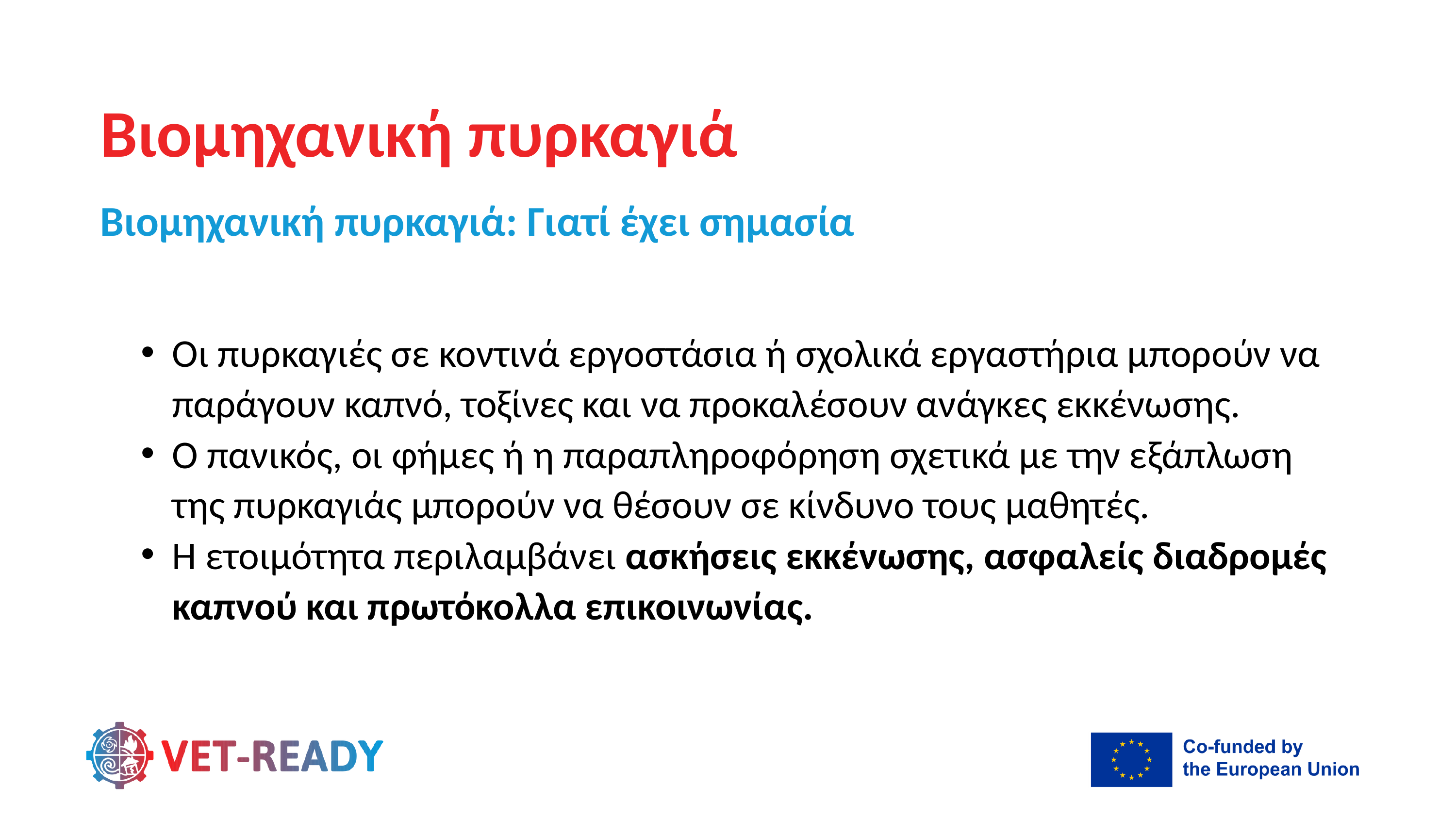

Βιομηχανική πυρκαγιά
Βιομηχανική πυρκαγιά: Γιατί έχει σημασία
Οι πυρκαγιές σε κοντινά εργοστάσια ή σχολικά εργαστήρια μπορούν να παράγουν καπνό, τοξίνες και να προκαλέσουν ανάγκες εκκένωσης.
Ο πανικός, οι φήμες ή η παραπληροφόρηση σχετικά με την εξάπλωση της πυρκαγιάς μπορούν να θέσουν σε κίνδυνο τους μαθητές.
Η ετοιμότητα περιλαμβάνει ασκήσεις εκκένωσης, ασφαλείς διαδρομές καπνού και πρωτόκολλα επικοινωνίας.